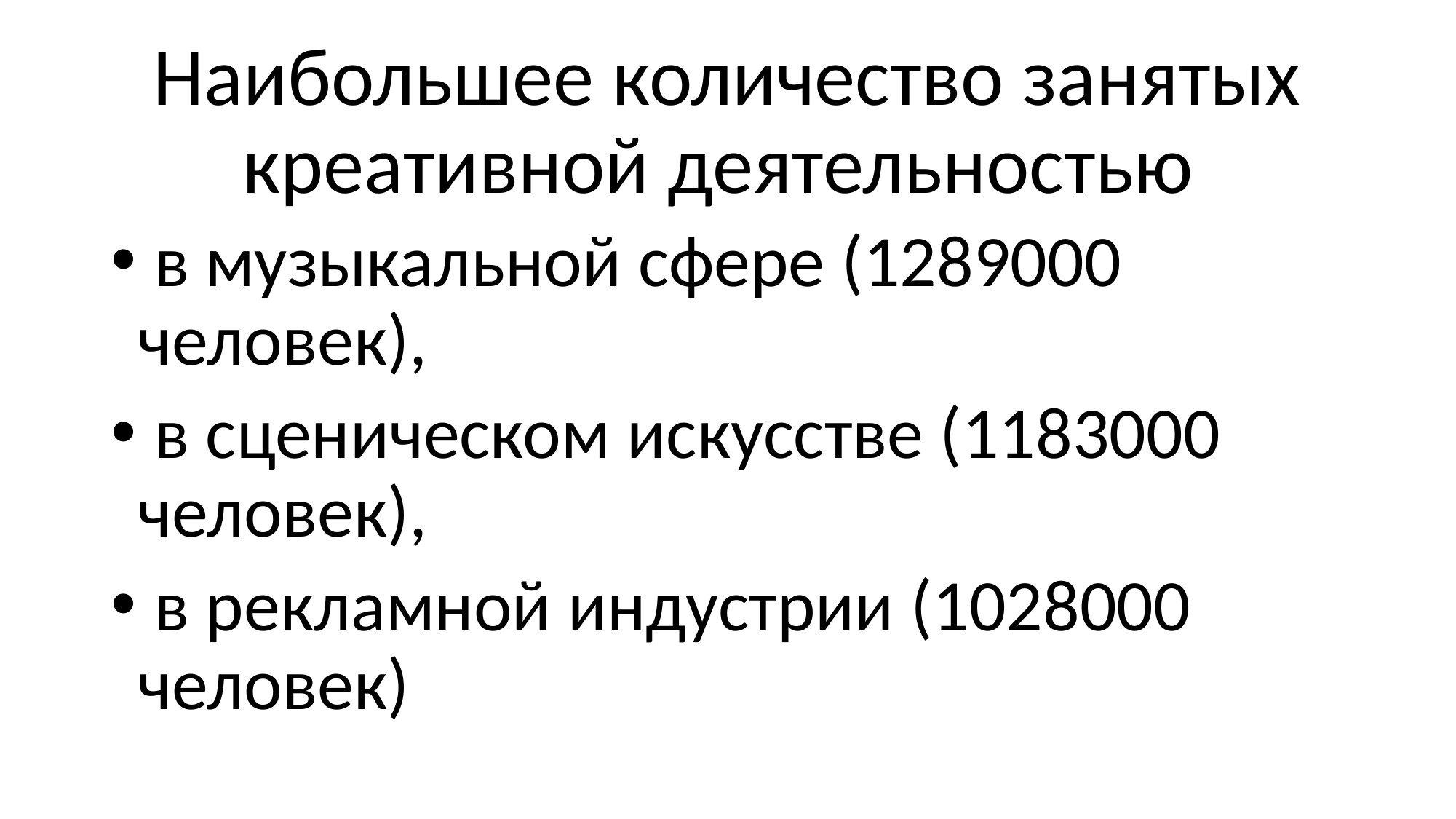

# Наибольшее количество занятых креативной деятельностью
 в музыкальной сфере (1289000 человек),
 в сценическом искусстве (1183000 человек),
 в рекламной индустрии (1028000 человек)